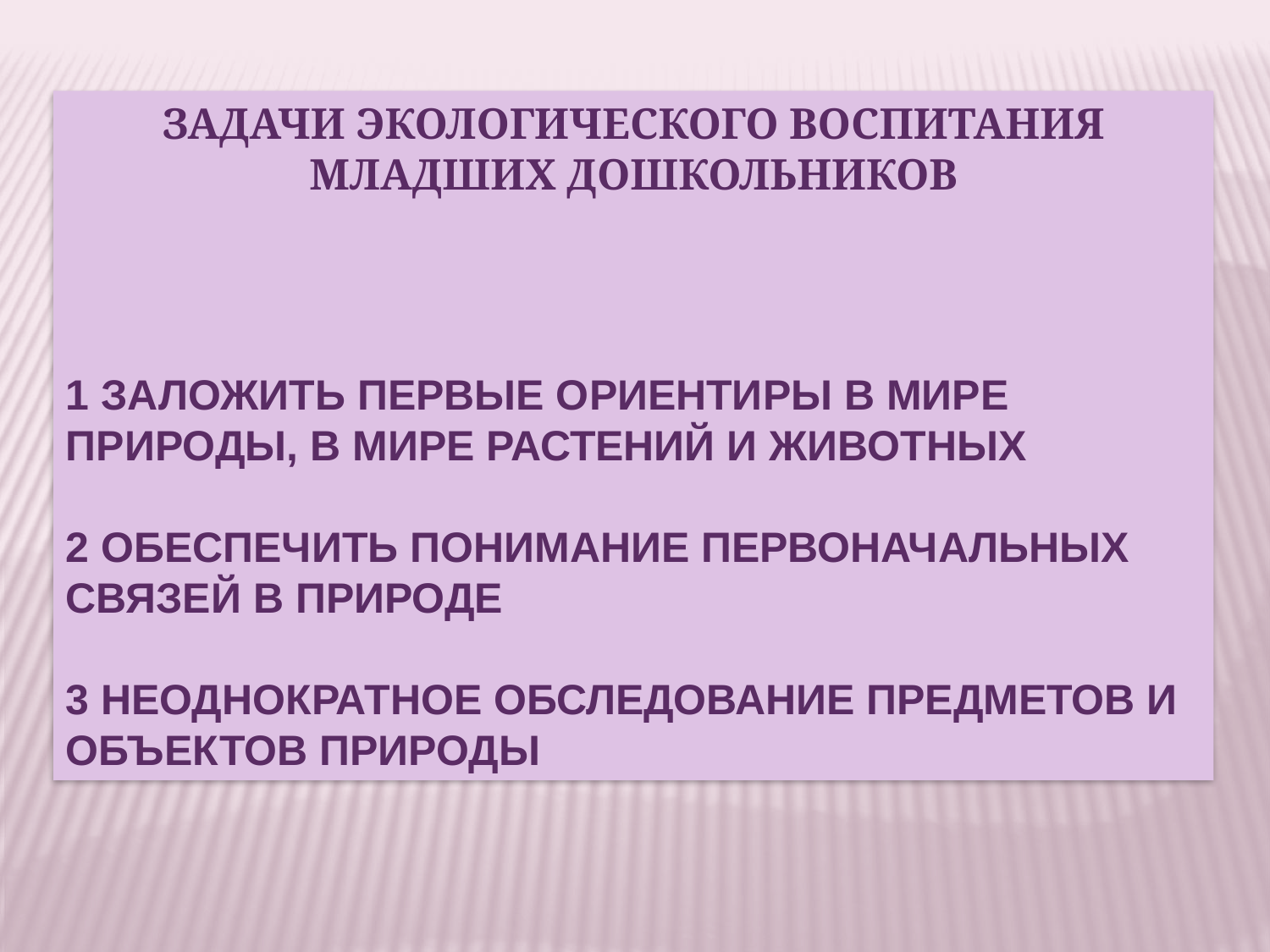

ЗАДАЧИ ЭКОЛОГИЧЕСКОГО ВОСПИТАНИЯ
МЛАДШИХ ДОШКОЛЬНИКОВ

1 ЗАЛОЖИТЬ ПЕРВЫЕ ОРИЕНТИРЫ В МИРЕ ПРИРОДЫ, В МИРЕ РАСТЕНИЙ И ЖИВОТНЫХ

2 ОБЕСПЕЧИТЬ ПОНИМАНИЕ ПЕРВОНАЧАЛЬНЫХ СВЯЗЕЙ В ПРИРОДЕ

3 НЕОДНОКРАТНОЕ ОБСЛЕДОВАНИЕ ПРЕДМЕТОВ И ОБЪЕКТОВ ПРИРОДЫ